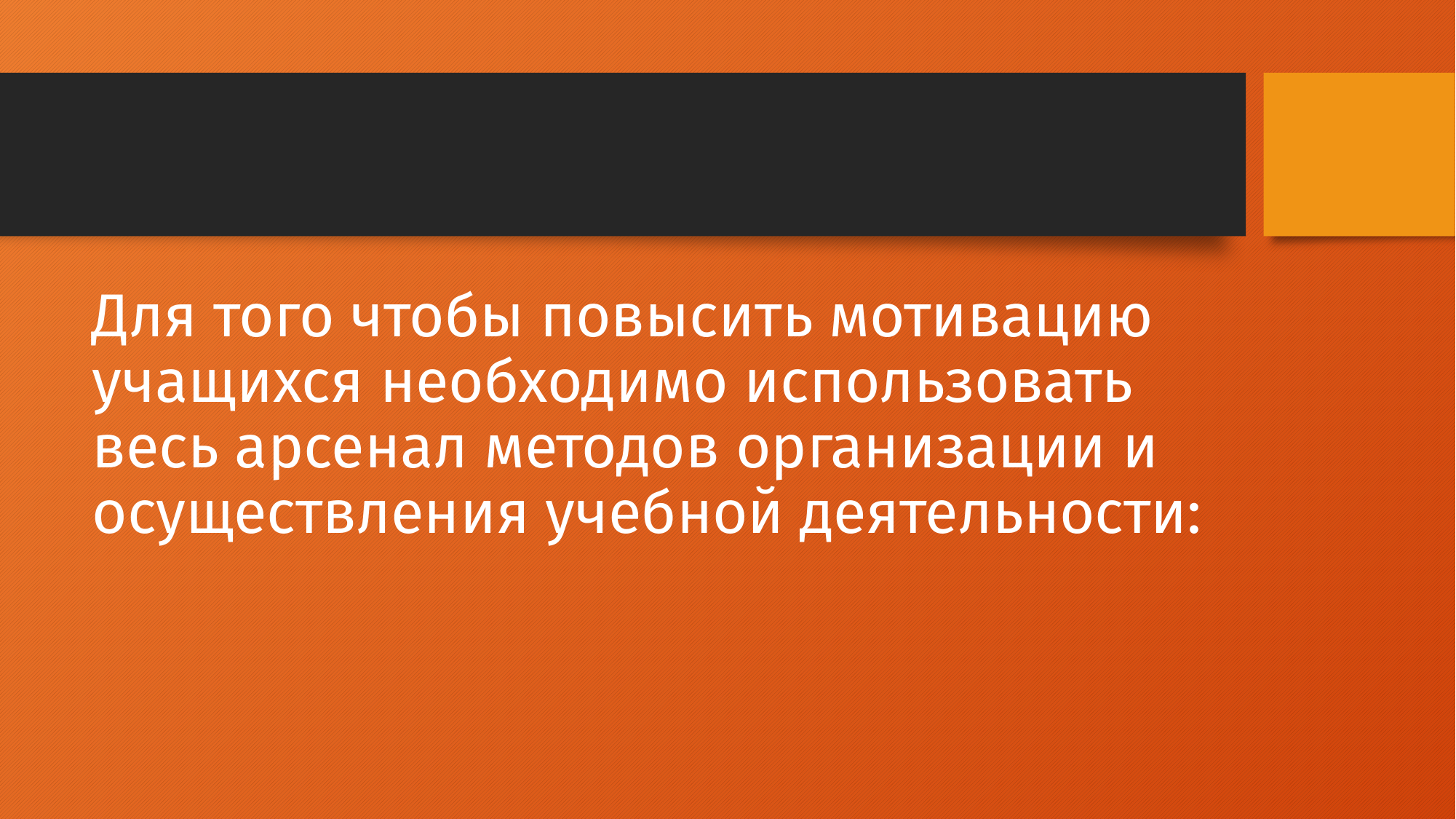

#
Для того чтобы повысить мотивацию учащихся необходимо использовать весь арсенал методов организации и осуществления учебной деятельности: